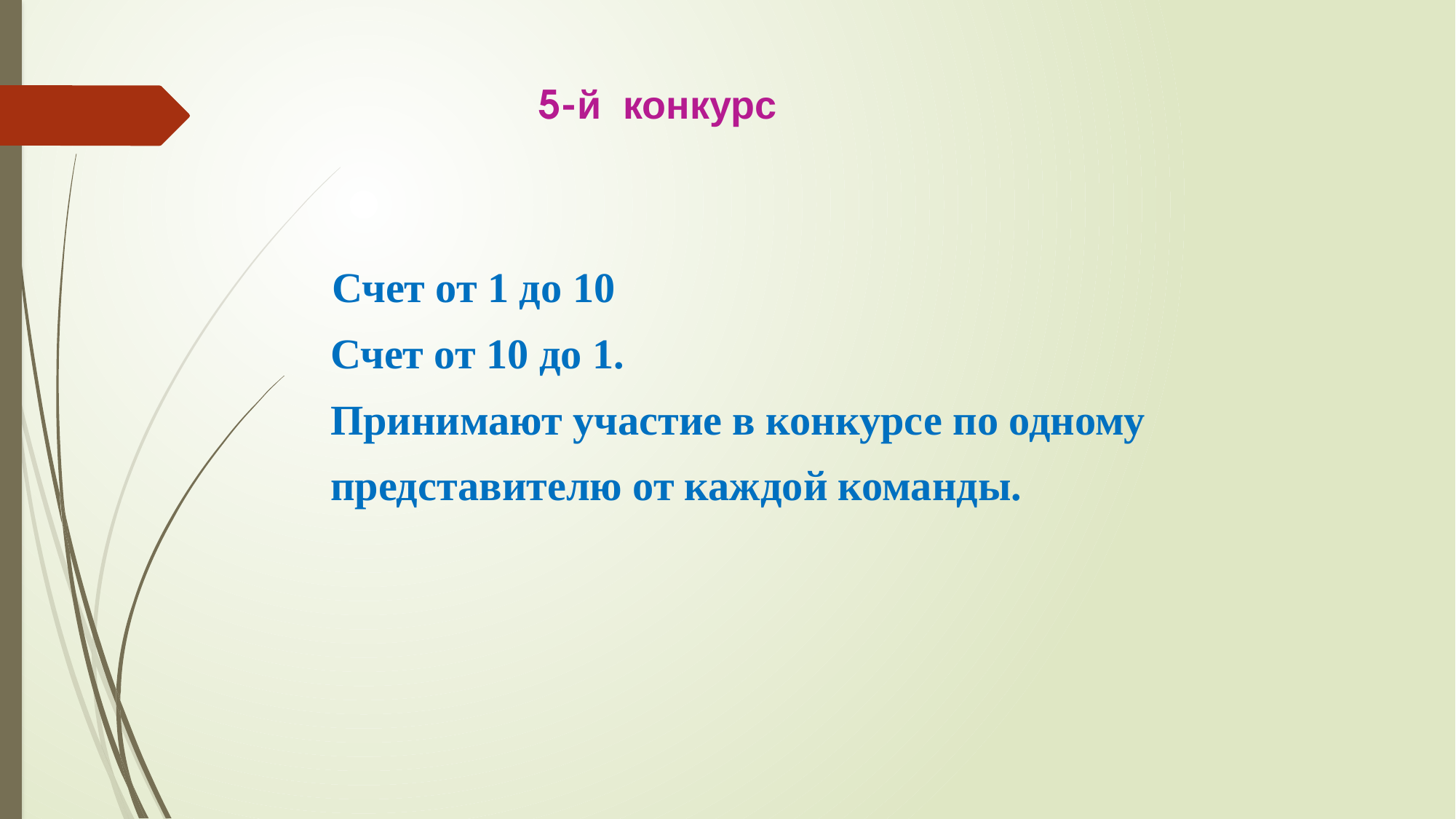

# 5-й  конкурс
 Счет от 1 до 10
 Счет от 10 до 1.
 Принимают участие в конкурсе по одному
 представителю от каждой команды.